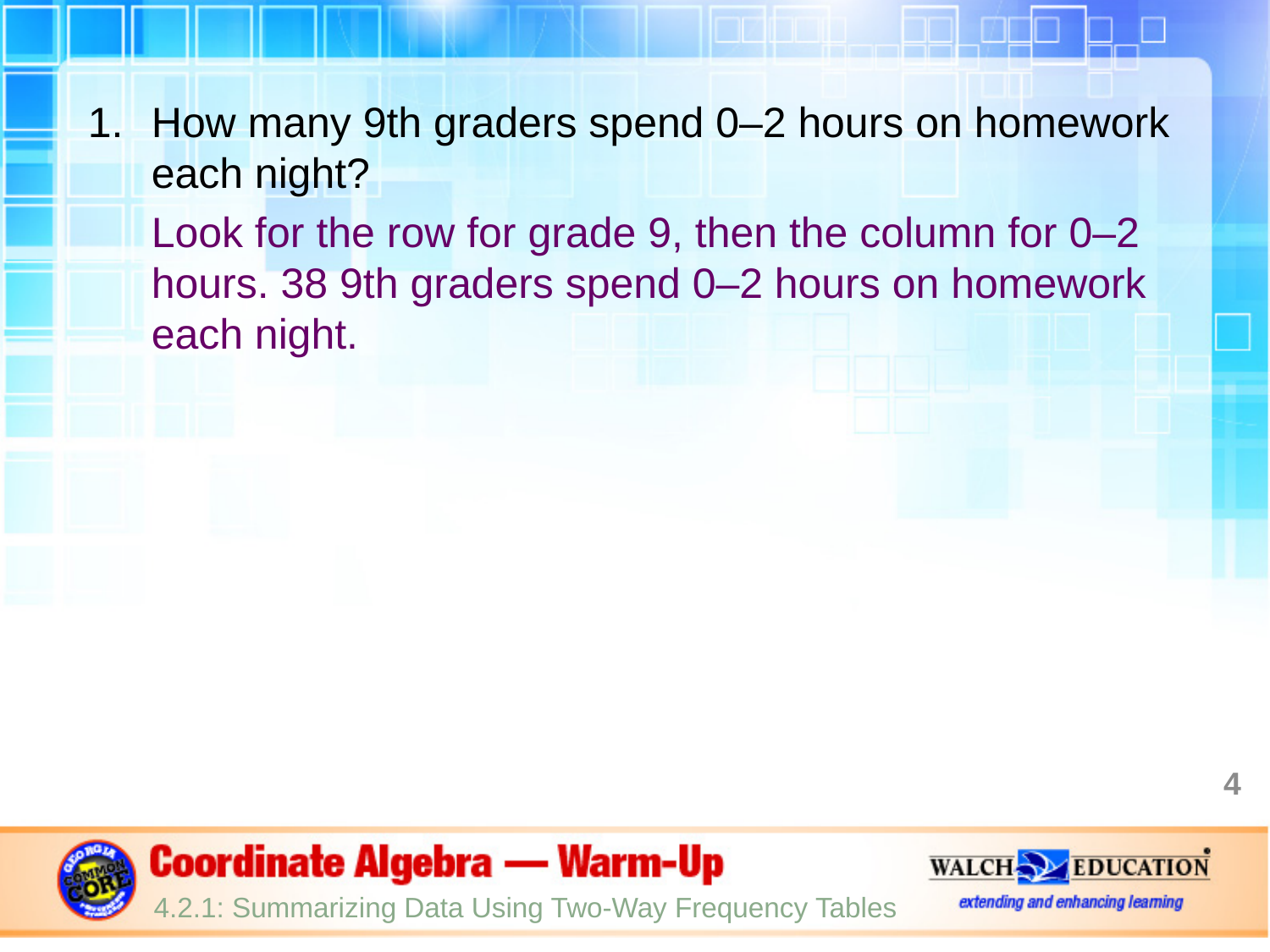

How many 9th graders spend 0–2 hours on homework each night?
Look for the row for grade 9, then the column for 0–2 hours. 38 9th graders spend 0–2 hours on homework each night.

4

4.2.1: Summarizing Data Using Two-Way Frequency Tables